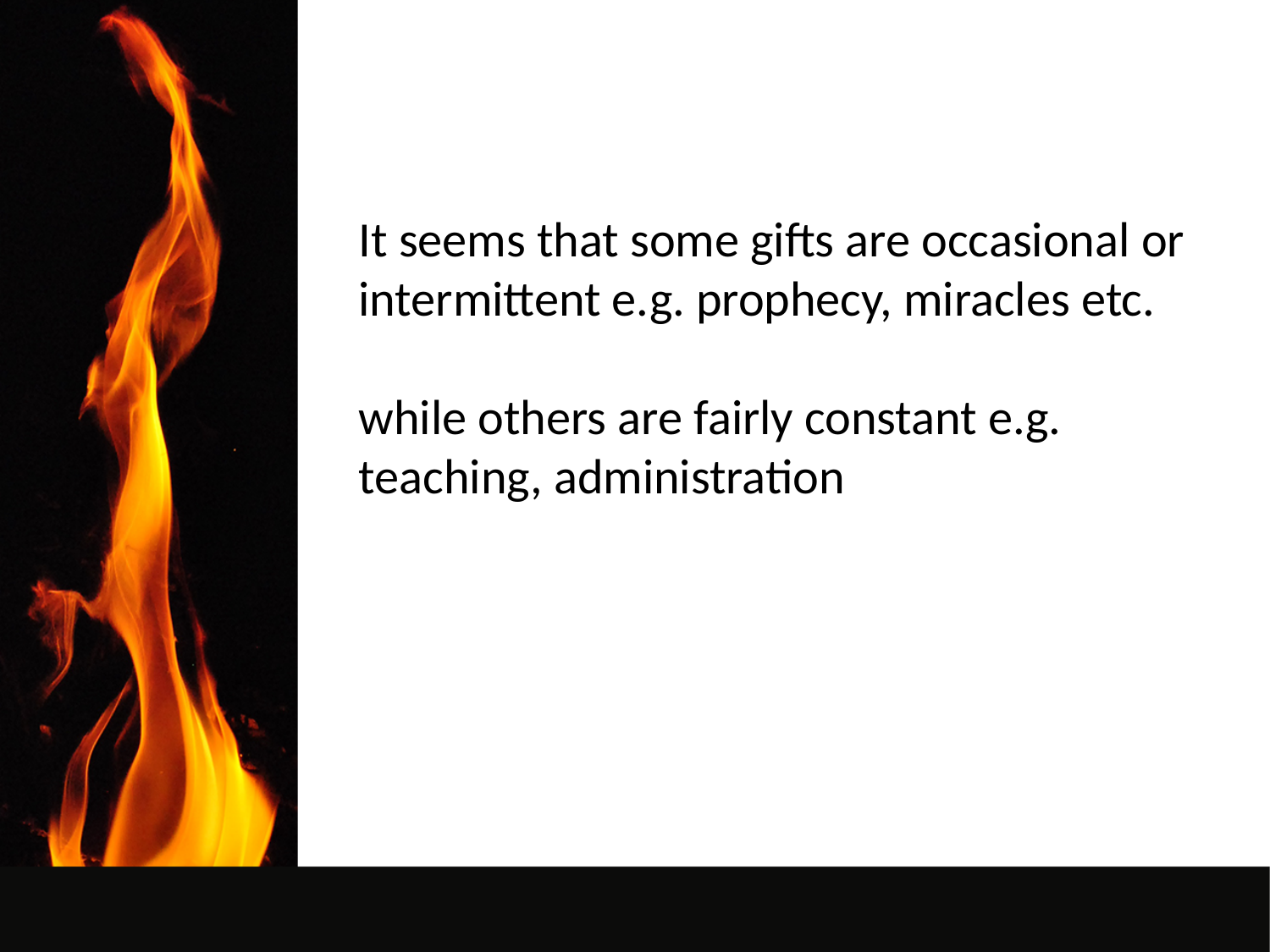

It seems that some gifts are occasional or intermittent e.g. prophecy, miracles etc.

while others are fairly constant e.g. teaching, administration